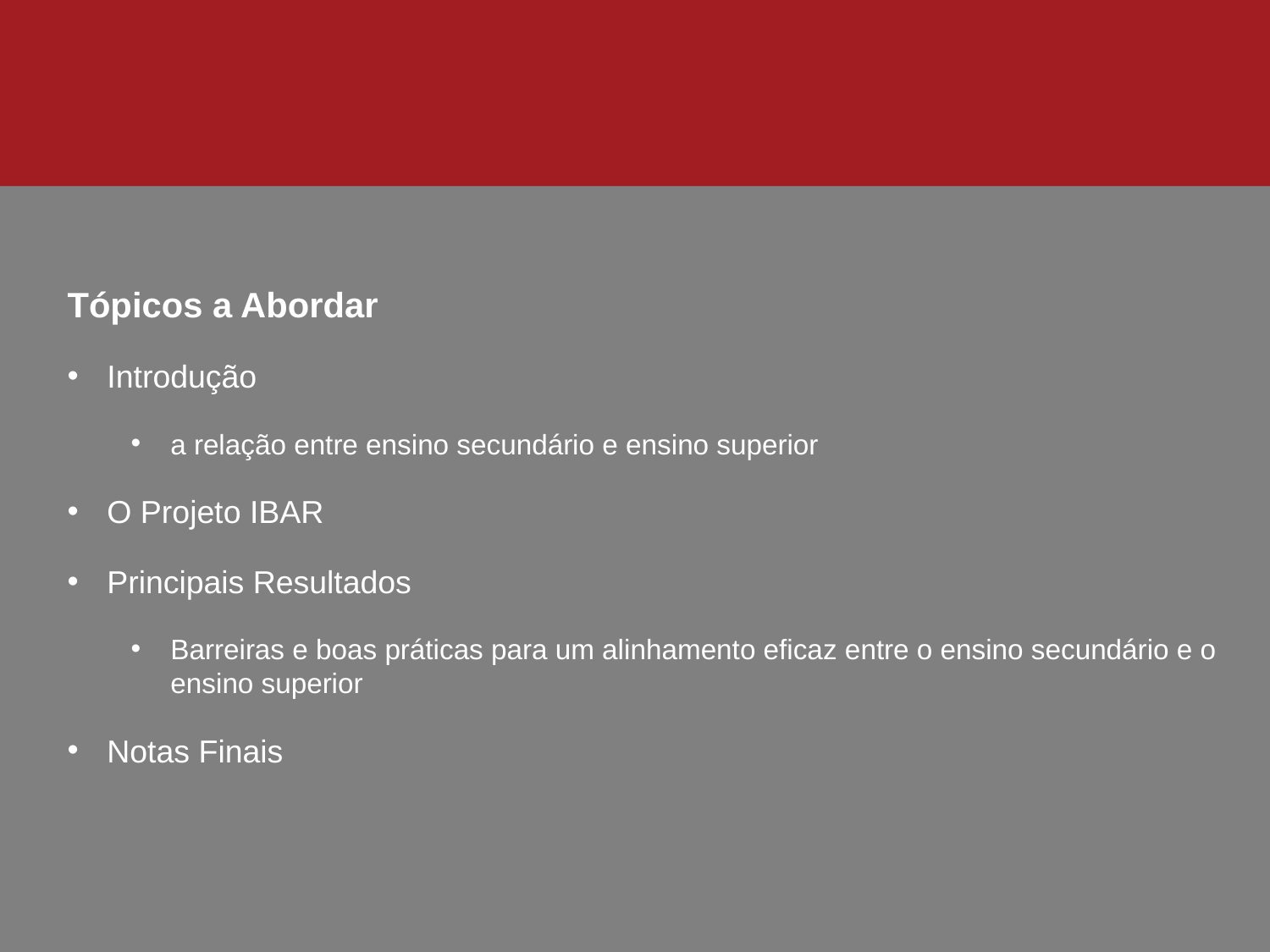

Tópicos a Abordar
Introdução
a relação entre ensino secundário e ensino superior
O Projeto IBAR
Principais Resultados
Barreiras e boas práticas para um alinhamento eficaz entre o ensino secundário e o ensino superior
Notas Finais